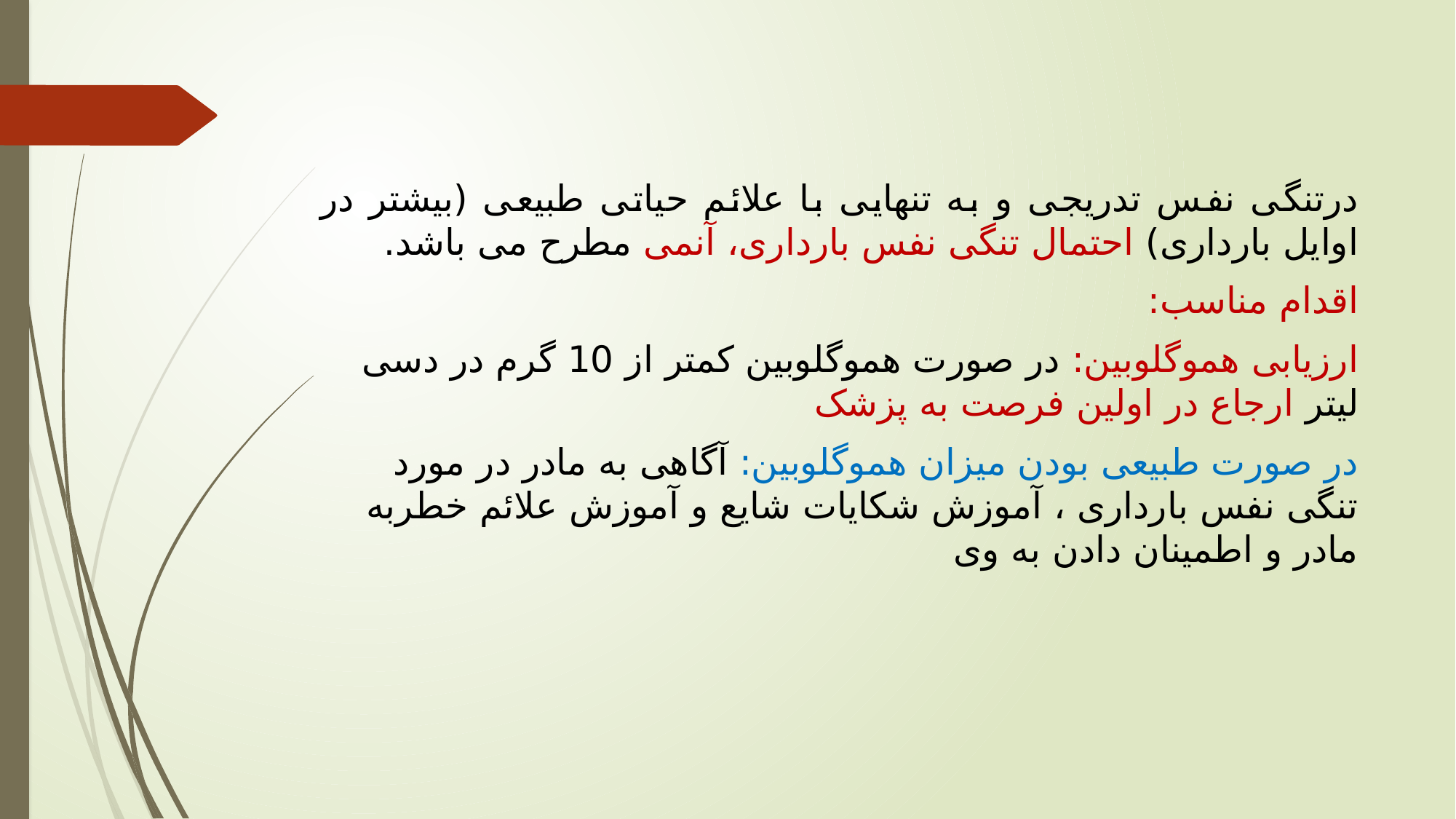

درتنگی نفس تدریجی و به تنهایی با علائم حیاتی طبیعی (بیشتر در اوایل بارداری) احتمال تنگی نفس بارداری، آنمی مطرح می باشد.
اقدام مناسب:
ارزیابی هموگلوبین: در صورت هموگلوبین کمتر از 10 گرم در دسی لیتر ارجاع در اولین فرصت به پزشک
در صورت طبیعی بودن میزان هموگلوبین: آگاهی به مادر در مورد تنگی نفس بارداری ، آموزش شکایات شایع و آموزش علائم خطربه مادر و اطمینان دادن به وی